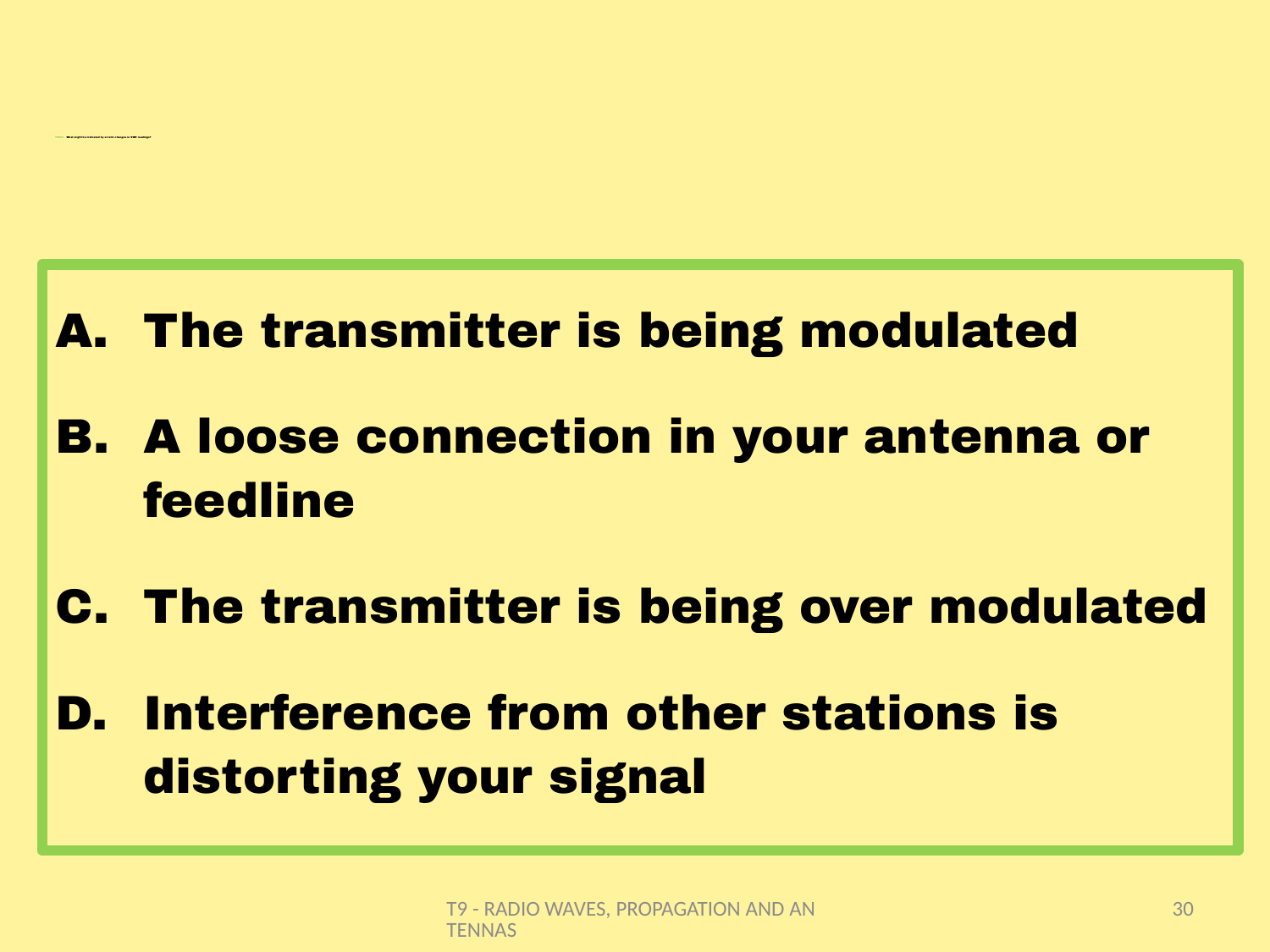

# T9C03 - What might be indicated by erratic changes in SWR readings?

The transmitter is being modulated

A loose connection in your antenna or feedline

The transmitter is being over modulated

Interference from other stations is distorting your signal
T9 - RADIO WAVES, PROPAGATION AND ANTENNAS
30